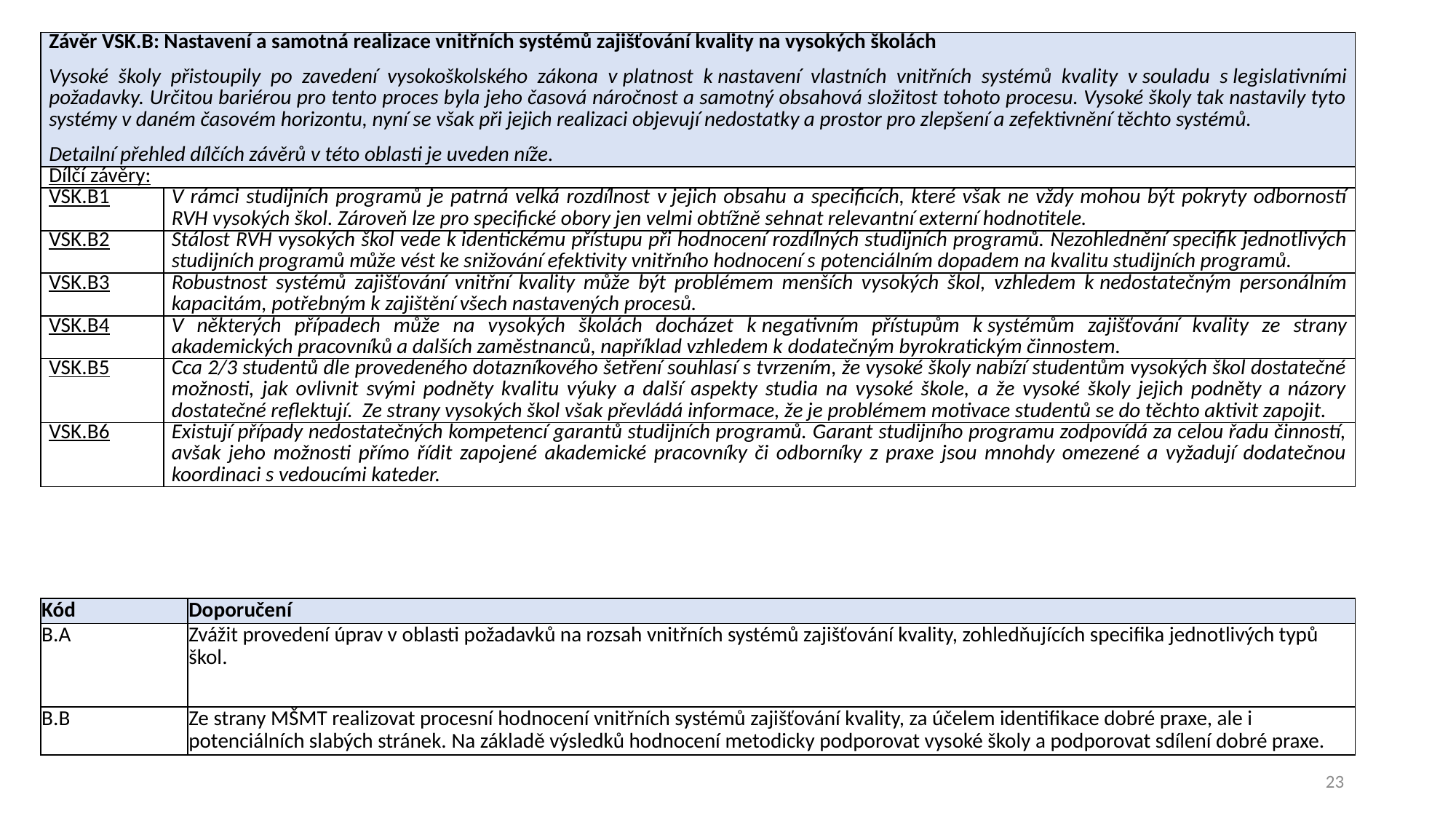

| Závěr VSK.B: Nastavení a samotná realizace vnitřních systémů zajišťování kvality na vysokých školách Vysoké školy přistoupily po zavedení vysokoškolského zákona v platnost k nastavení vlastních vnitřních systémů kvality v souladu s legislativními požadavky. Určitou bariérou pro tento proces byla jeho časová náročnost a samotný obsahová složitost tohoto procesu. Vysoké školy tak nastavily tyto systémy v daném časovém horizontu, nyní se však při jejich realizaci objevují nedostatky a prostor pro zlepšení a zefektivnění těchto systémů. Detailní přehled dílčích závěrů v této oblasti je uveden níže. |  |
| --- | --- |
| Dílčí závěry: |  |
| VSK.B1 | V rámci studijních programů je patrná velká rozdílnost v jejich obsahu a specificích, které však ne vždy mohou být pokryty odborností RVH vysokých škol. Zároveň lze pro specifické obory jen velmi obtížně sehnat relevantní externí hodnotitele. |
| VSK.B2 | Stálost RVH vysokých škol vede k identickému přístupu při hodnocení rozdílných studijních programů. Nezohlednění specifik jednotlivých studijních programů může vést ke snižování efektivity vnitřního hodnocení s potenciálním dopadem na kvalitu studijních programů. |
| VSK.B3 | Robustnost systémů zajišťování vnitřní kvality může být problémem menších vysokých škol, vzhledem k nedostatečným personálním kapacitám, potřebným k zajištění všech nastavených procesů. |
| VSK.B4 | V některých případech může na vysokých školách docházet k negativním přístupům k systémům zajišťování kvality ze strany akademických pracovníků a dalších zaměstnanců, například vzhledem k dodatečným byrokratickým činnostem. |
| VSK.B5 | Cca 2/3 studentů dle provedeného dotazníkového šetření souhlasí s tvrzením, že vysoké školy nabízí studentům vysokých škol dostatečné možnosti, jak ovlivnit svými podněty kvalitu výuky a další aspekty studia na vysoké škole, a že vysoké školy jejich podněty a názory dostatečné reflektují. Ze strany vysokých škol však převládá informace, že je problémem motivace studentů se do těchto aktivit zapojit. |
| VSK.B6 | Existují případy nedostatečných kompetencí garantů studijních programů. Garant studijního programu zodpovídá za celou řadu činností, avšak jeho možnosti přímo řídit zapojené akademické pracovníky či odborníky z praxe jsou mnohdy omezené a vyžadují dodatečnou koordinaci s vedoucími kateder. |
| Kód | Doporučení |
| --- | --- |
| B.A | Zvážit provedení úprav v oblasti požadavků na rozsah vnitřních systémů zajišťování kvality, zohledňujících specifika jednotlivých typů škol. |
| B.B | Ze strany MŠMT realizovat procesní hodnocení vnitřních systémů zajišťování kvality, za účelem identifikace dobré praxe, ale i potenciálních slabých stránek. Na základě výsledků hodnocení metodicky podporovat vysoké školy a podporovat sdílení dobré praxe. |
23